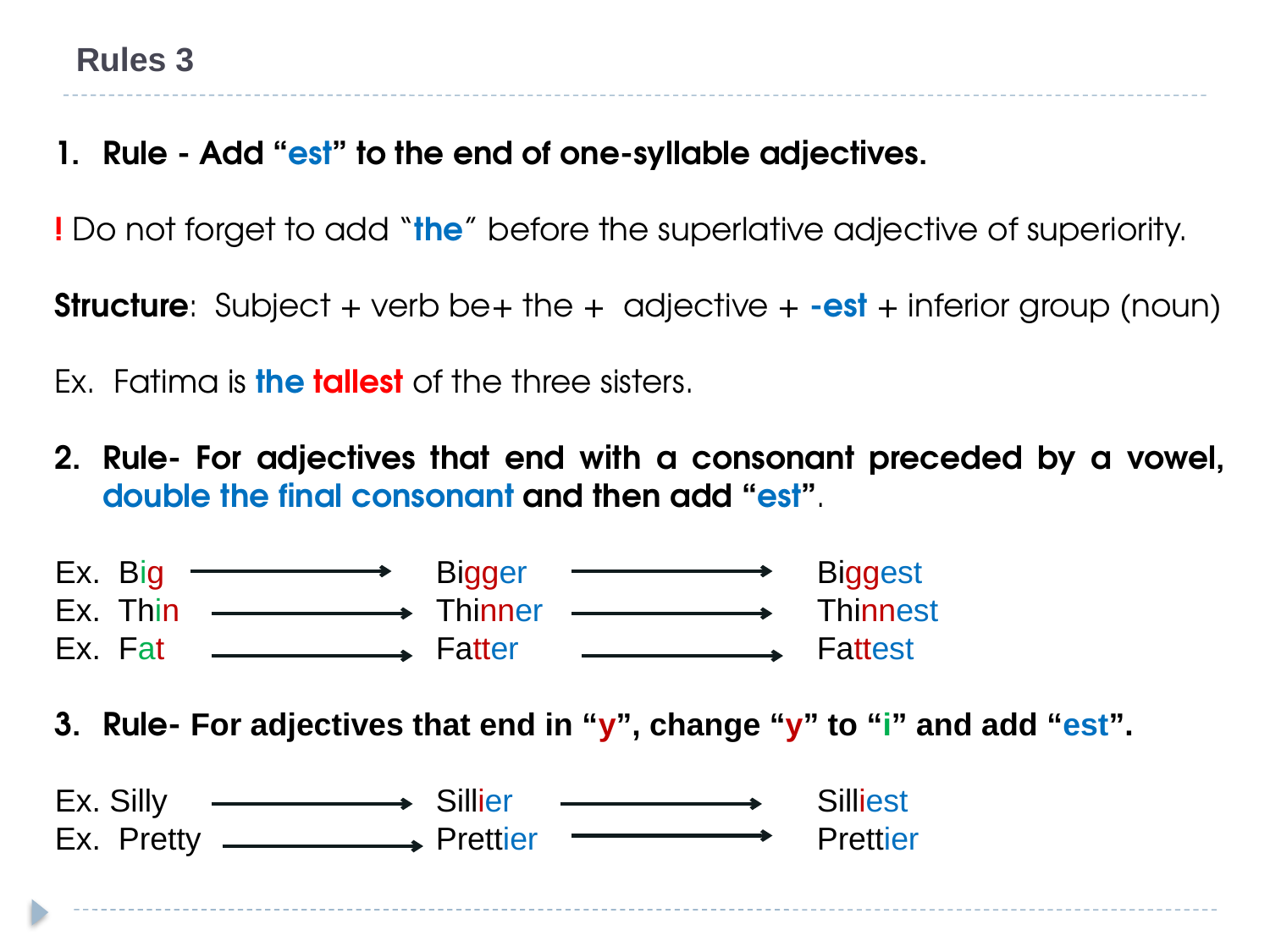

# Rules 3
Rule - Add “est” to the end of one-syllable adjectives.

! Do not forget to add “the” before the superlative adjective of superiority.

Structure:  Subject + verb be+ the +  adjective + -est + inferior group (noun)

Ex.  Fatima is the tallest of the three sisters.

Rule- For adjectives that end with a consonant preceded by a vowel, double the final consonant and then add “est”.

Ex.  Big 			Bigger 			Biggest
Ex.  Thin 		Thinner 			Thinnest
Ex.  Fat			Fatter 			Fattest

Rule- For adjectives that end in “y”, change “y” to “i” and add “est”.

Ex. Silly 			Sillier 			Silliest
Ex.  Pretty 		Prettier 			Prettier